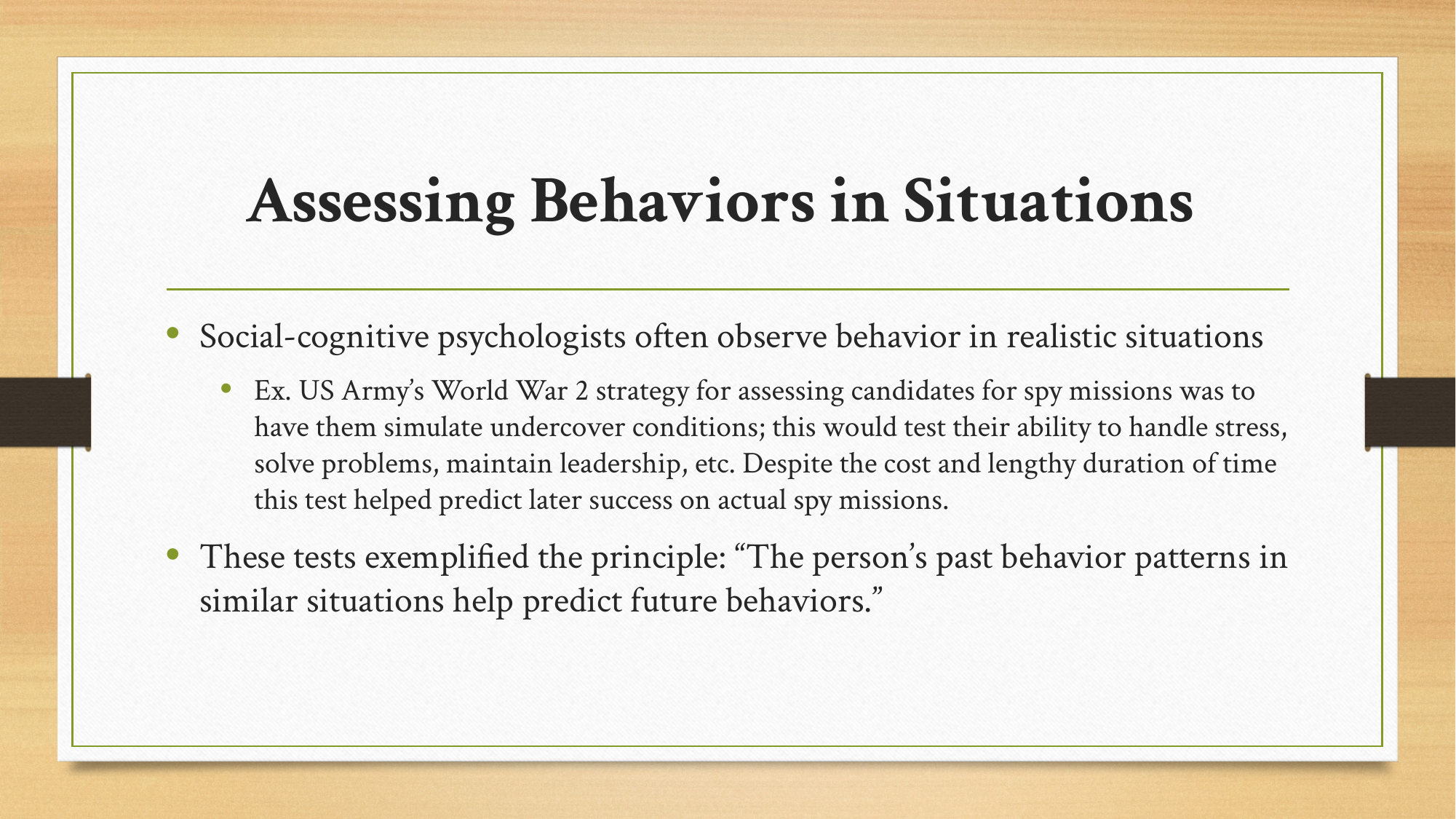

# Assessing Behaviors in Situations
Social-cognitive psychologists often observe behavior in realistic situations
Ex. US Army’s World War 2 strategy for assessing candidates for spy missions was to have them simulate undercover conditions; this would test their ability to handle stress, solve problems, maintain leadership, etc. Despite the cost and lengthy duration of time this test helped predict later success on actual spy missions.
These tests exemplified the principle: “The person’s past behavior patterns in similar situations help predict future behaviors.”